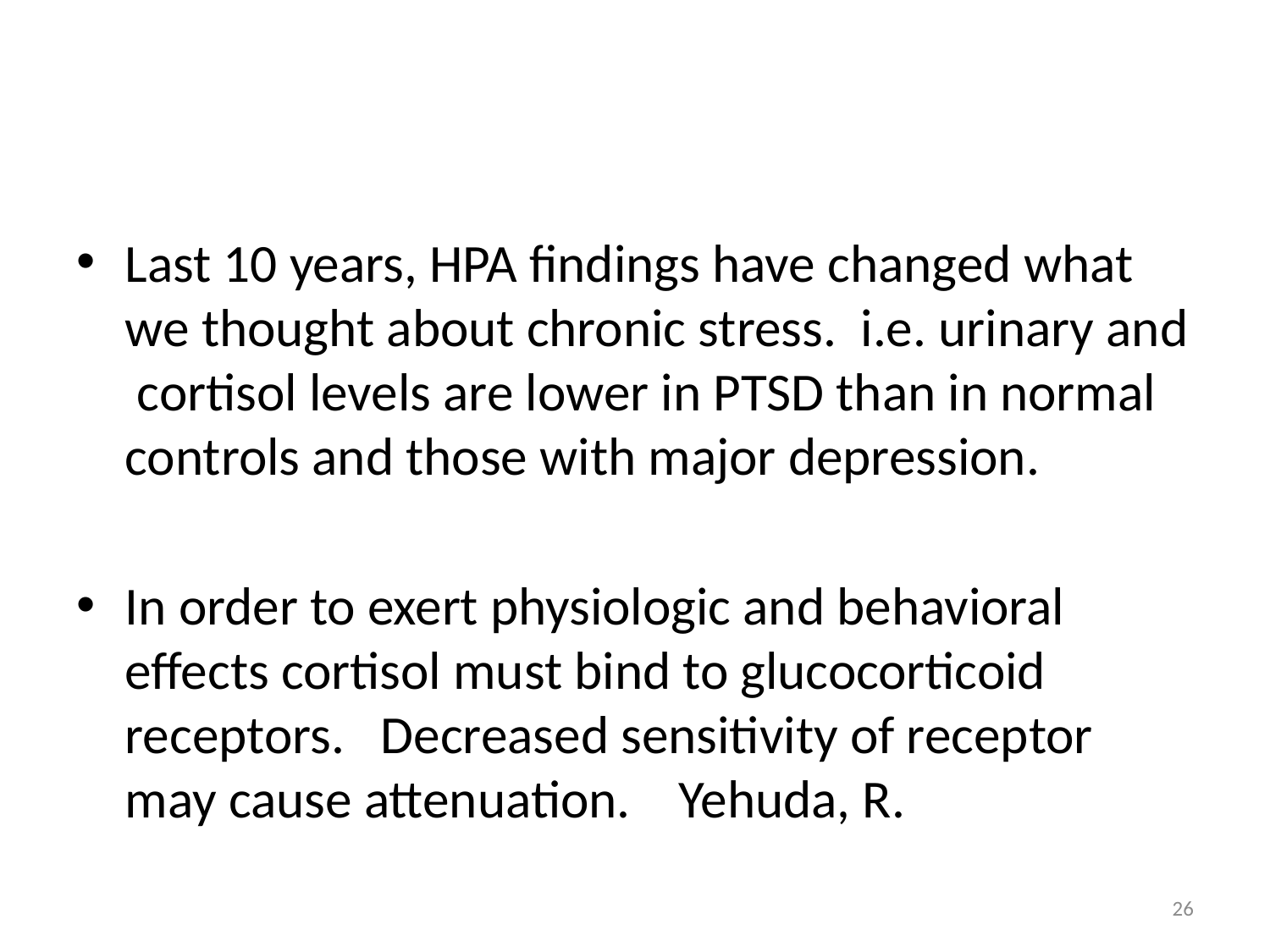

#
Last 10 years, HPA findings have changed what we thought about chronic stress.  i.e. urinary and  cortisol levels are lower in PTSD than in normal controls and those with major depression.

In order to exert physiologic and behavioral effects cortisol must bind to glucocorticoid receptors.   Decreased sensitivity of receptor may cause attenuation.    Yehuda, R.

26